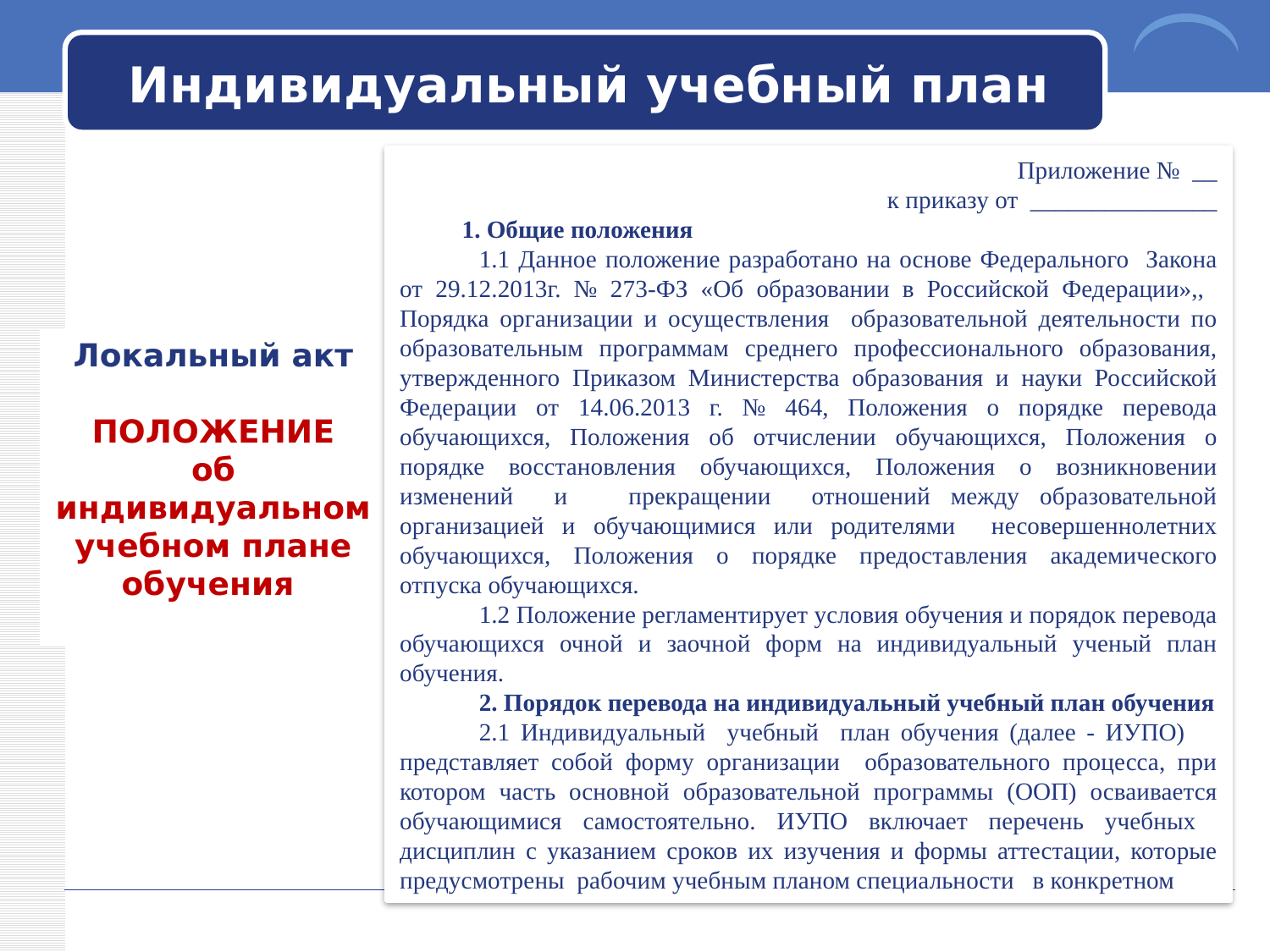

# Индивидуальный учебный план
Приложение №  __
           к приказу от  _______________
1. Общие положения
1.1 Данное положение разработано на основе Федерального  Закона от 29.12.2013г. № 273-ФЗ «Об образовании в Российской Федерации»,,  Порядка организации и осуществления  образовательной деятельности по образовательным программам среднего профессионального образования, утвержденного Приказом Министерства образования и науки Российской Федерации от 14.06.2013 г. № 464, Положения о порядке перевода обучающихся, Положения об отчислении обучающихся, Положения о порядке восстановления обучающихся, Положения о возникновении изменений  и   прекращении  отношений между образовательной организацией и обучающимися или родителями  несовершеннолетних обучающихся, Положения о порядке предоставления академического отпуска обучающихся.
1.2 Положение регламентирует условия обучения и порядок перевода обучающихся очной и заочной форм на индивидуальный ученый план обучения.
2. Порядок перевода на индивидуальный учебный план обучения
2.1 Индивидуальный  учебный  план обучения (далее - ИУПО)    представляет собой форму организации  образовательного процесса, при котором часть основной образовательной программы (ООП) осваивается обучающимися самостоятельно. ИУПО включает перечень учебных  дисциплин с указанием сроков их изучения и формы аттестации, которые предусмотрены  рабочим учебным планом специальности   в конкретном

Локальный акт

ПОЛОЖЕНИЕ
об индивидуальном учебном плане обучения